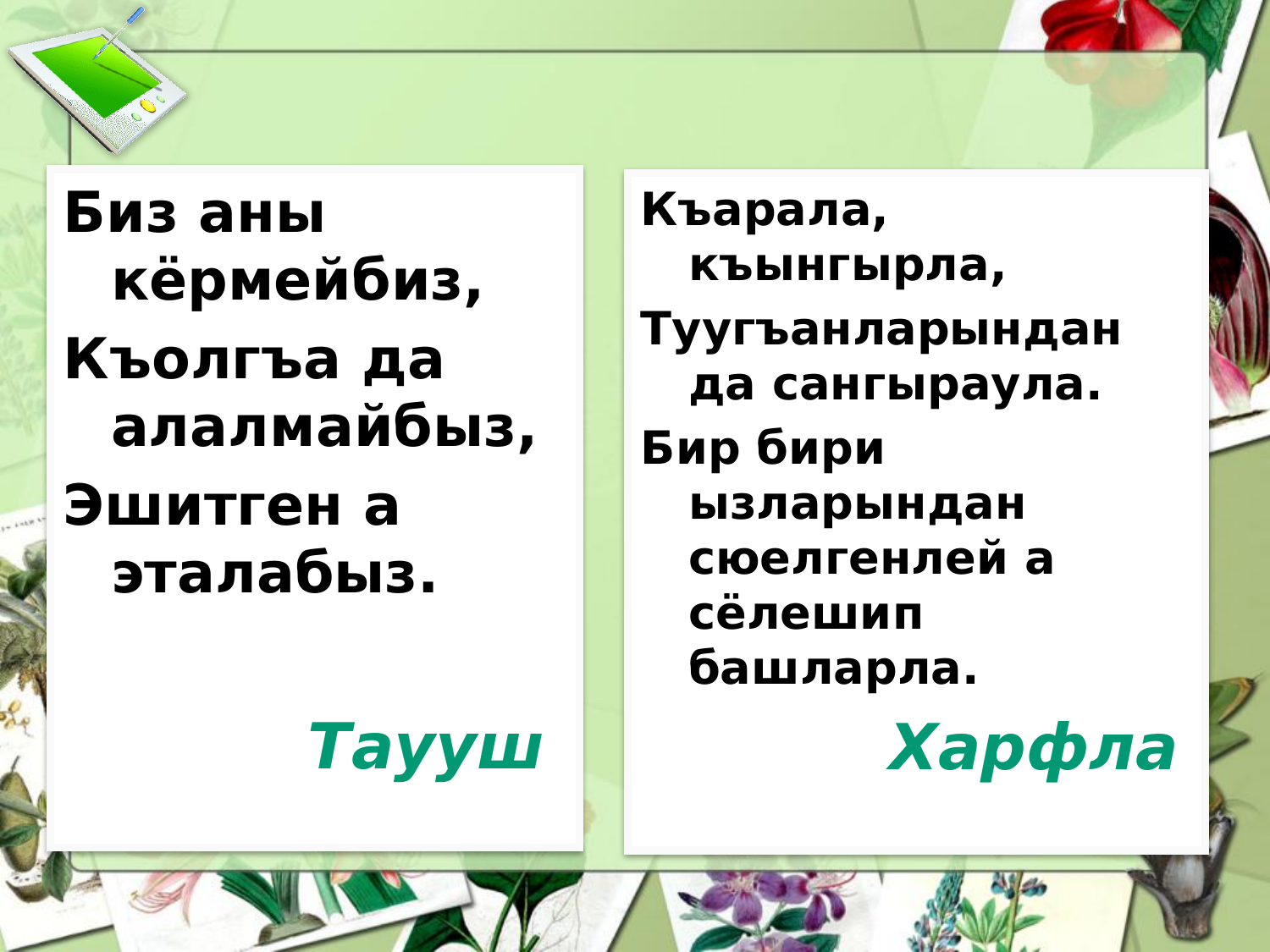

Биз аны кёрмейбиз,
Къолгъа да алалмайбыз,
Эшитген а эталабыз.

Таууш
Къарала, къынгырла,
Туугъанларындан да сангыраула.
Бир бири ызларындан сюелгенлей а сёлешип башларла.
Харфла